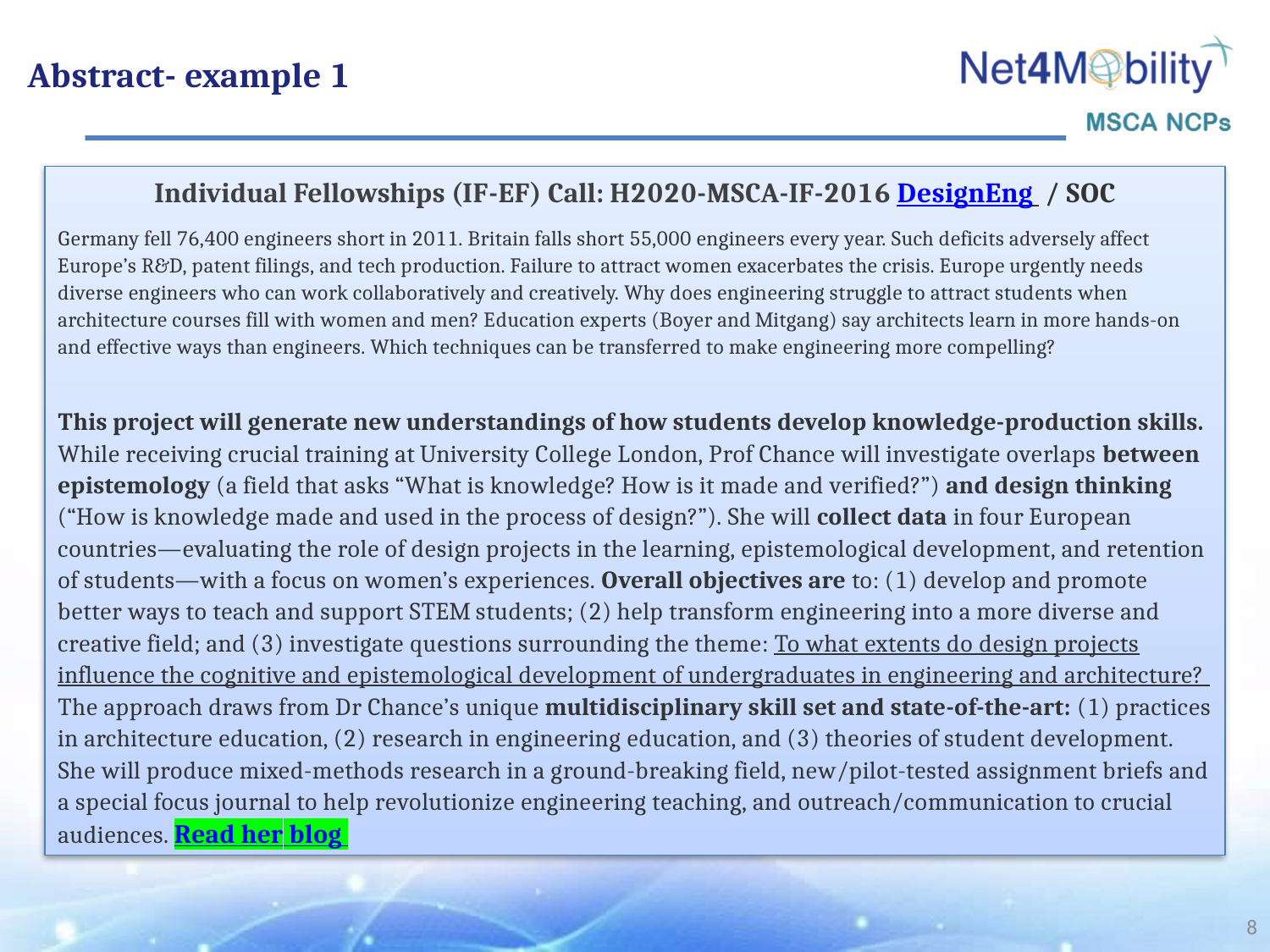

# Abstract- example 1
Individual Fellowships (IF-EF) Call: H2020-MSCA-IF-2016 DesignEng  / SOC
Germany fell 76,400 engineers short in 2011. Britain falls short 55,000 engineers every year. Such deficits adversely affect Europe’s R&D, patent filings, and tech production. Failure to attract women exacerbates the crisis. Europe urgently needs diverse engineers who can work collaboratively and creatively. Why does engineering struggle to attract students when architecture courses fill with women and men? Education experts (Boyer and Mitgang) say architects learn in more hands-on and effective ways than engineers. Which techniques can be transferred to make engineering more compelling?
This project will generate new understandings of how students develop knowledge-production skills. While receiving crucial training at University College London, Prof Chance will investigate overlaps between epistemology (a field that asks “What is knowledge? How is it made and verified?”) and design thinking (“How is knowledge made and used in the process of design?”). She will collect data in four European countries—evaluating the role of design projects in the learning, epistemological development, and retention of students—with a focus on women’s experiences. Overall objectives are to: (1) develop and promote better ways to teach and support STEM students; (2) help transform engineering into a more diverse and creative field; and (3) investigate questions surrounding the theme: To what extents do design projects influence the cognitive and epistemological development of undergraduates in engineering and architecture?  The approach draws from Dr Chance’s unique multidisciplinary skill set and state-of-the-art: (1) practices in architecture education, (2) research in engineering education, and (3) theories of student development. She will produce mixed-methods research in a ground-breaking field, new/pilot-tested assignment briefs and a special focus journal to help revolutionize engineering teaching, and outreach/communication to crucial audiences. Read her blog

8